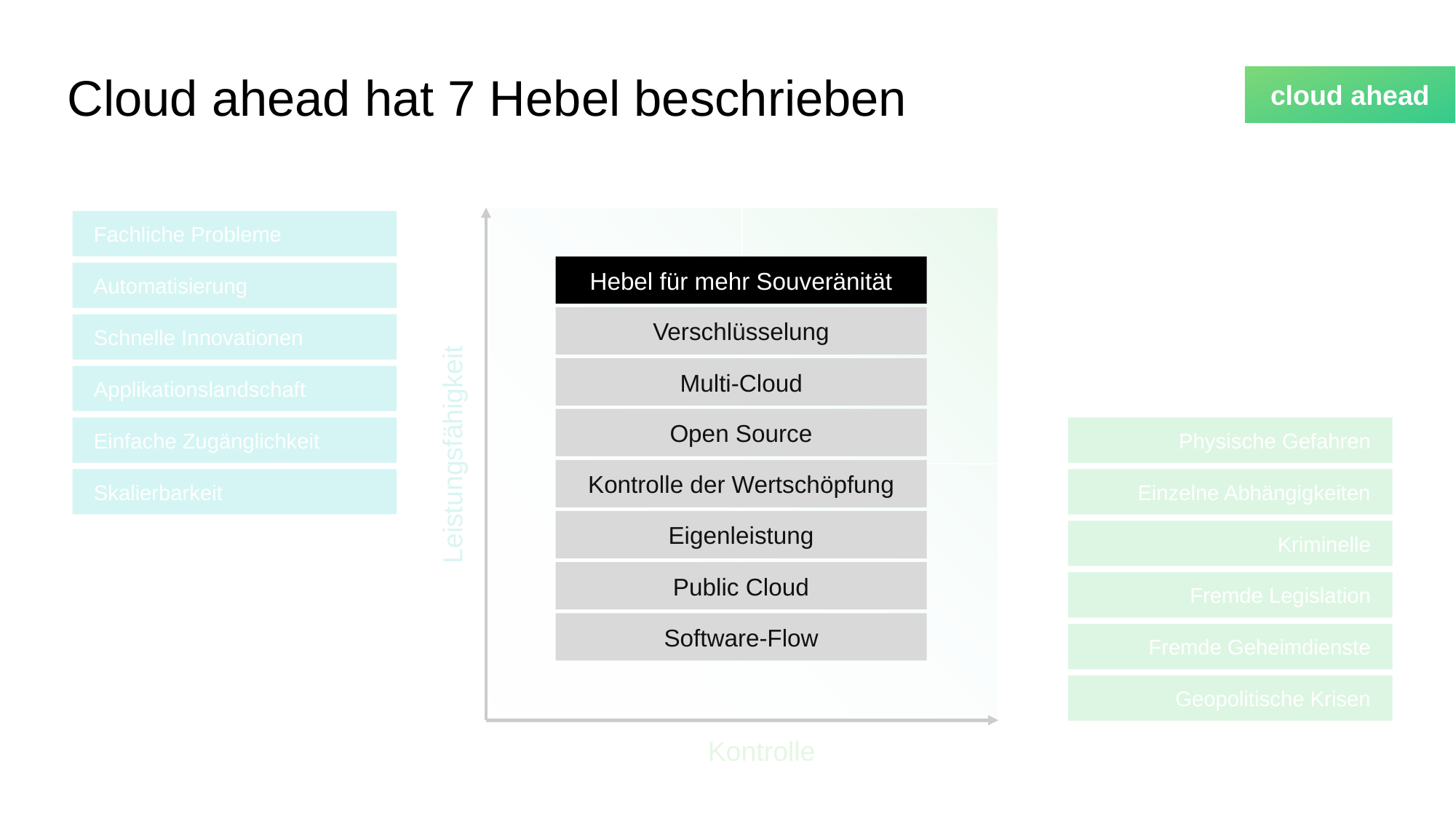

# Cloud ahead hat 7 Hebel beschrieben

Fachliche Probleme
Hebel für mehr Souveränität
Automatisierung
Verschlüsselung
Schnelle Innovationen
Leistungsfähigkeit
Multi-Cloud
Applikationslandschaft
Open Source
Einfache Zugänglichkeit
Physische Gefahren
Kontrolle der Wertschöpfung
Skalierbarkeit
Einzelne Abhängigkeiten
Eigenleistung
Kriminelle
Public Cloud
Fremde Legislation
Software-Flow
Fremde Geheimdienste
Kontrolle
Geopolitische Krisen